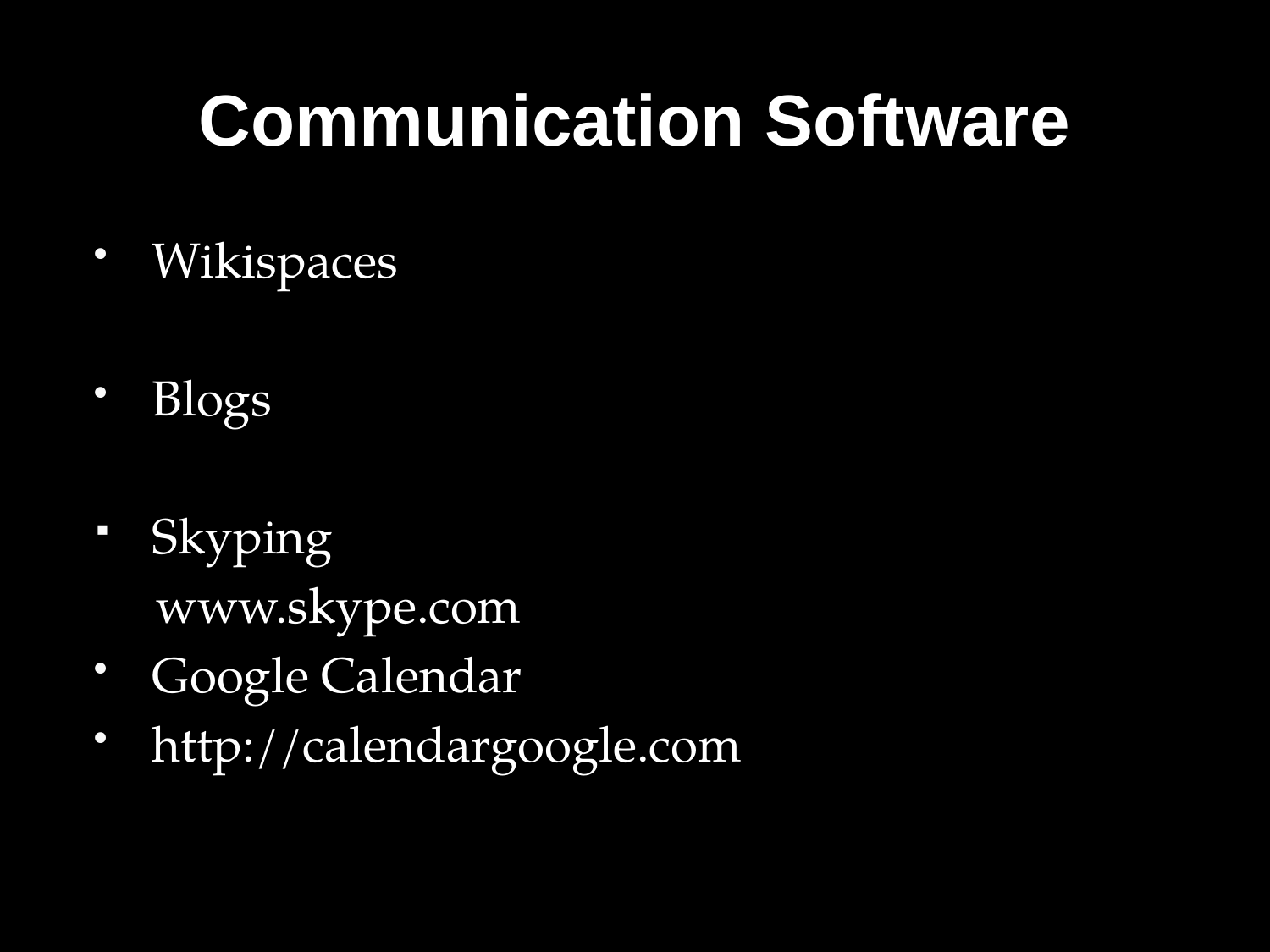

# Communication Software
Wikispaces

Blogs

Skyping
     www.skype.com
Google Calendar
http://calendargoogle.com